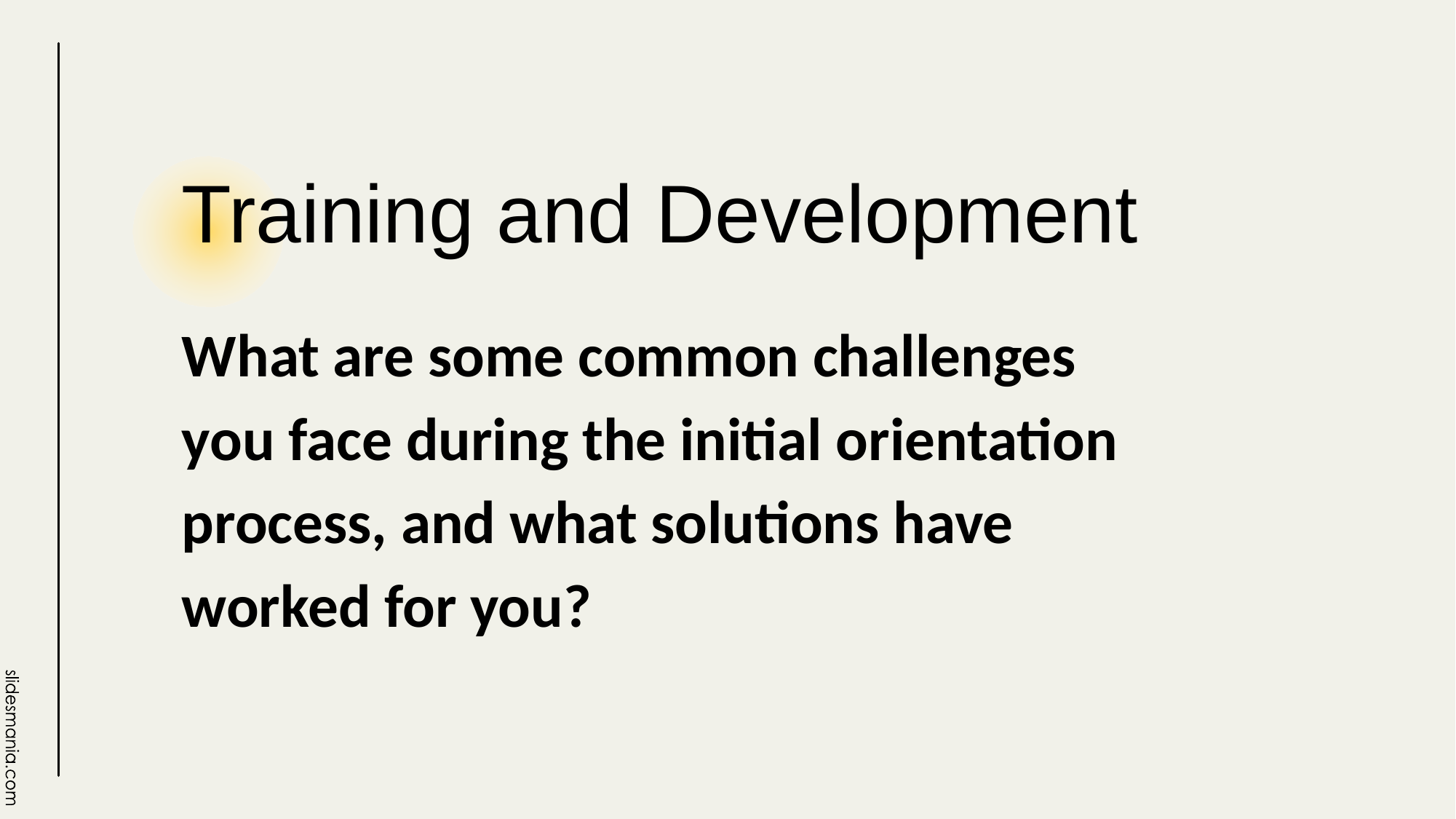

# Training and Development

What are some common challenges you face during the initial orientation process, and what solutions have worked for you?